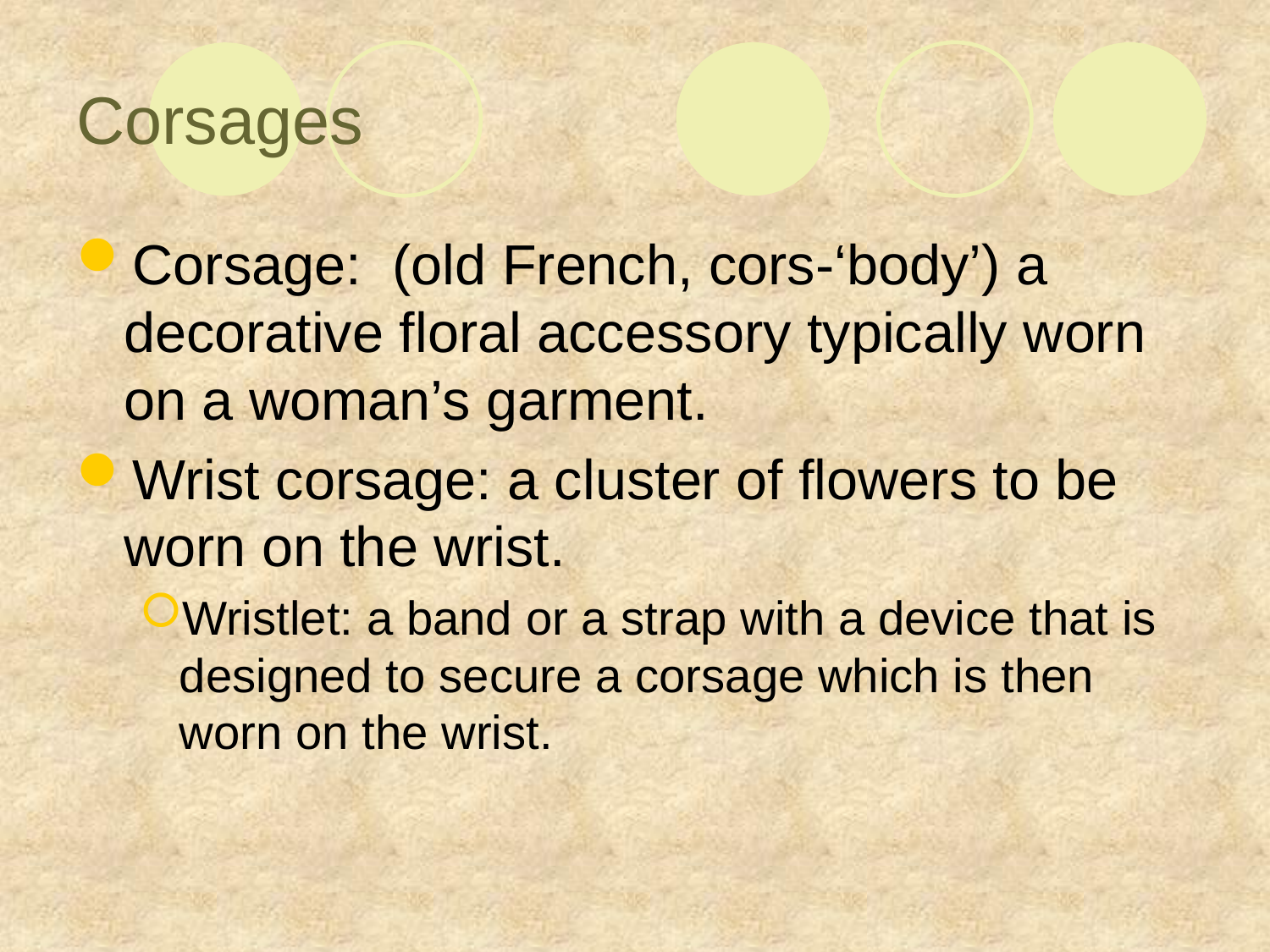

# Corsages
Corsage:  (old French, cors-‘body’) a decorative floral accessory typically worn on a woman’s garment.
Wrist corsage: a cluster of flowers to be worn on the wrist.
Wristlet: a band or a strap with a device that is designed to secure a corsage which is then worn on the wrist.